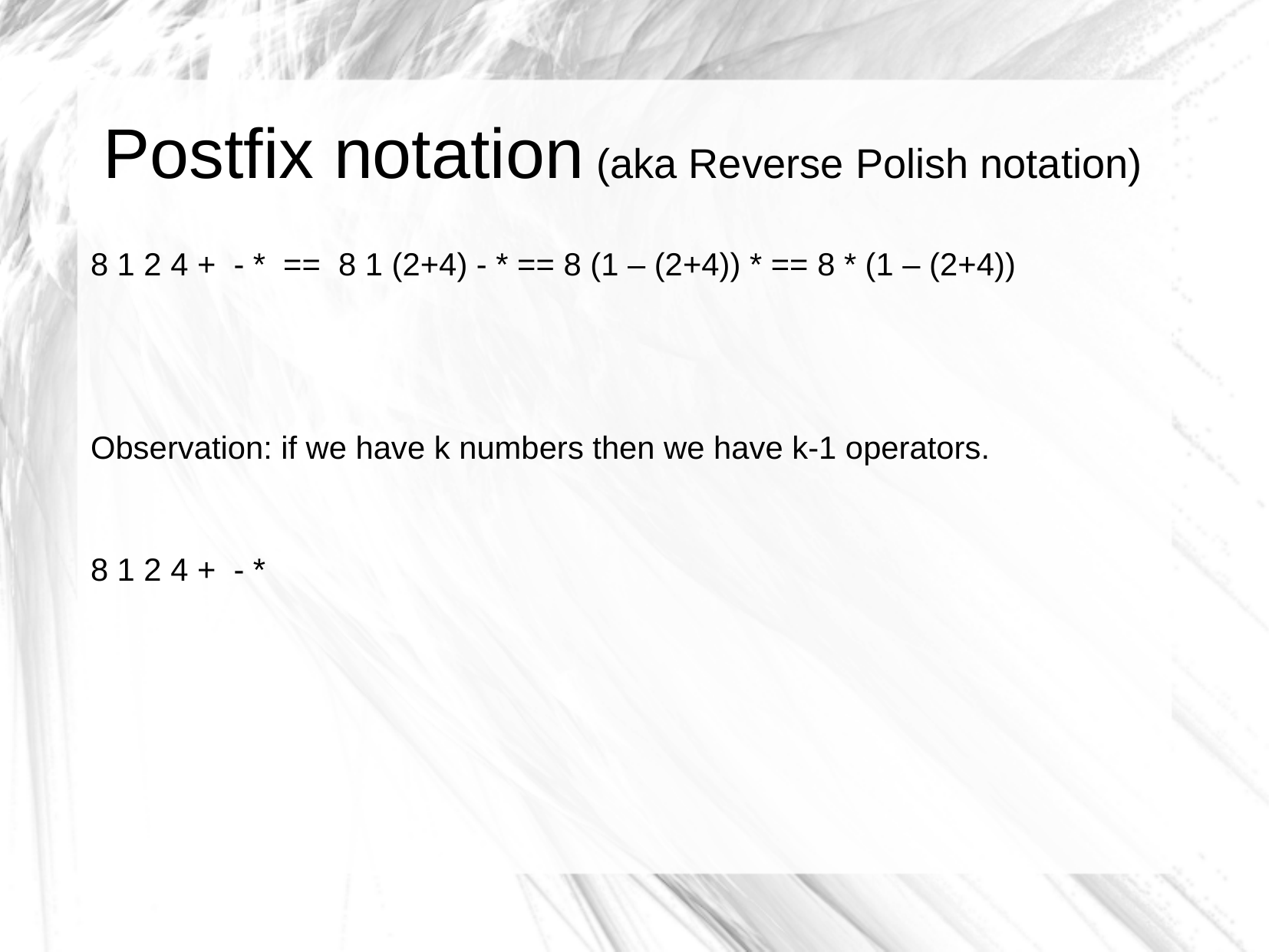

Postfix notation (aka Reverse Polish notation)
8 1 2 4 +  - *  ==  8 1 (2+4) - * == 8 (1 – (2+4)) * == 8 * (1 – (2+4))

Observation: if we have k numbers then we have k-1 operators.

8 1 2 4 +  - *